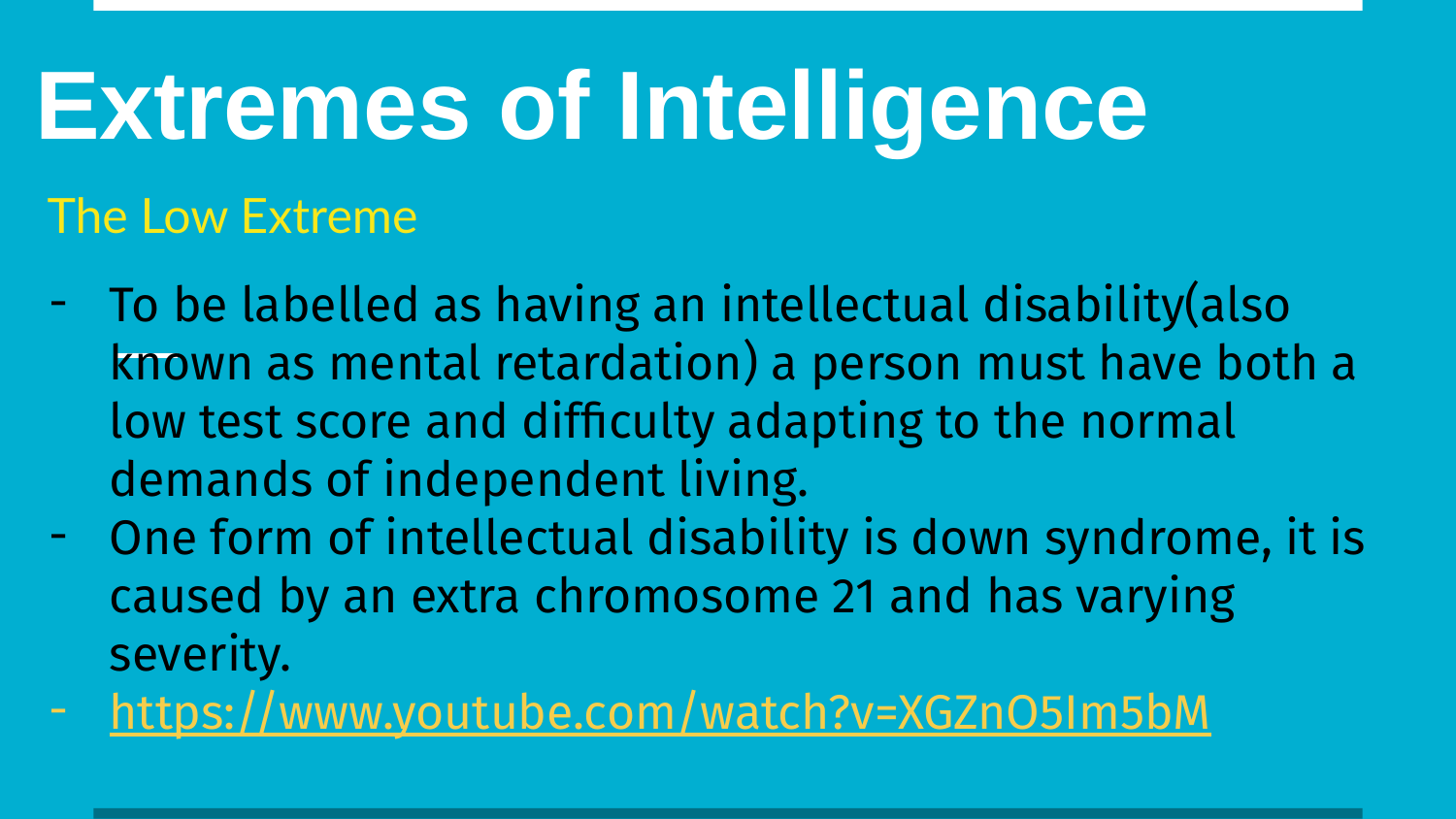

# Extremes of Intelligence
The Low Extreme
To be labelled as having an intellectual disability(also known as mental retardation) a person must have both a low test score and difficulty adapting to the normal demands of independent living.
One form of intellectual disability is down syndrome, it is caused by an extra chromosome 21 and has varying severity.
https://www.youtube.com/watch?v=XGZnO5Im5bM